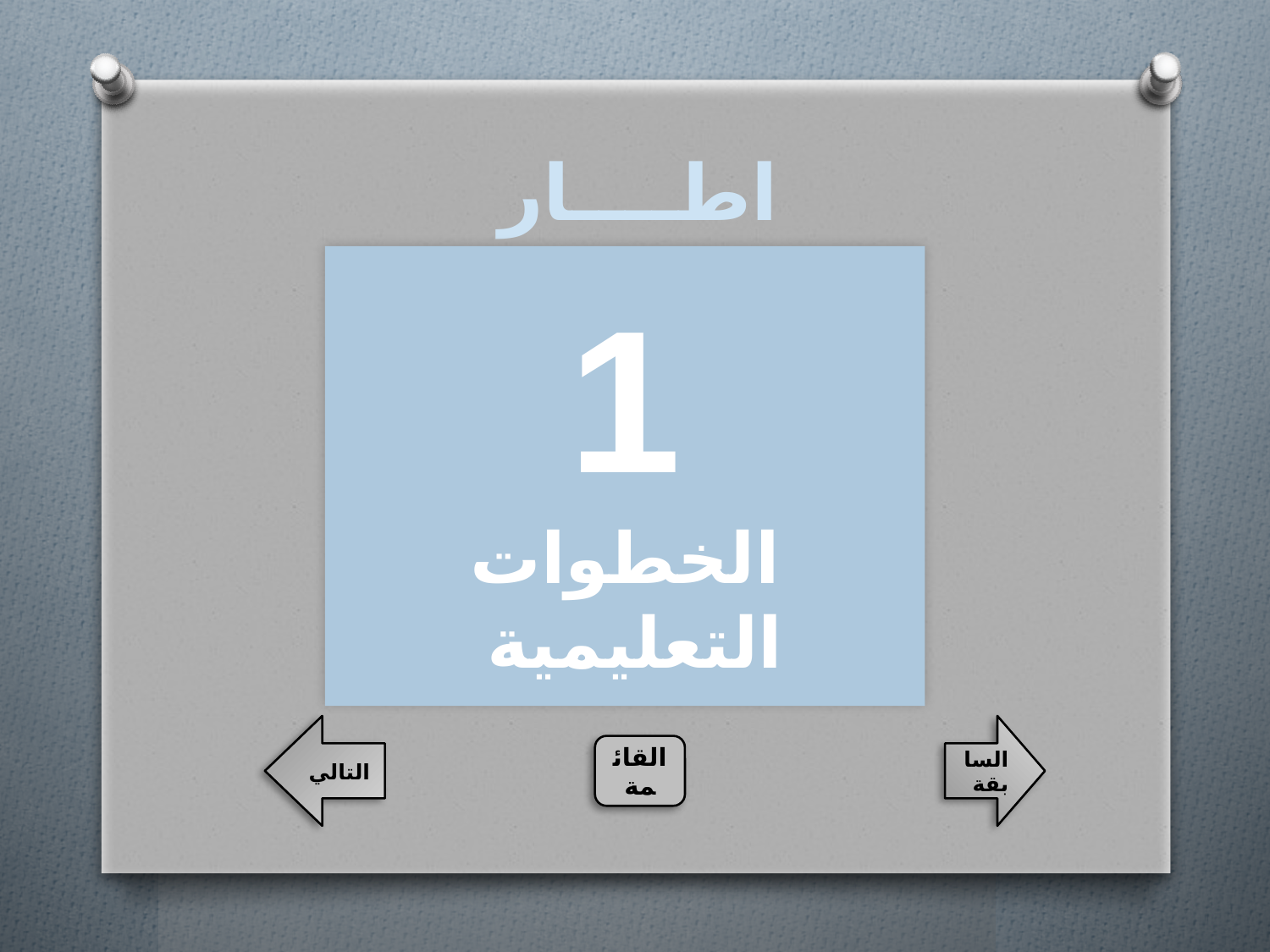

# اطــــار
1
الخطوات التعليمية
التالي
السابقة
القائمة